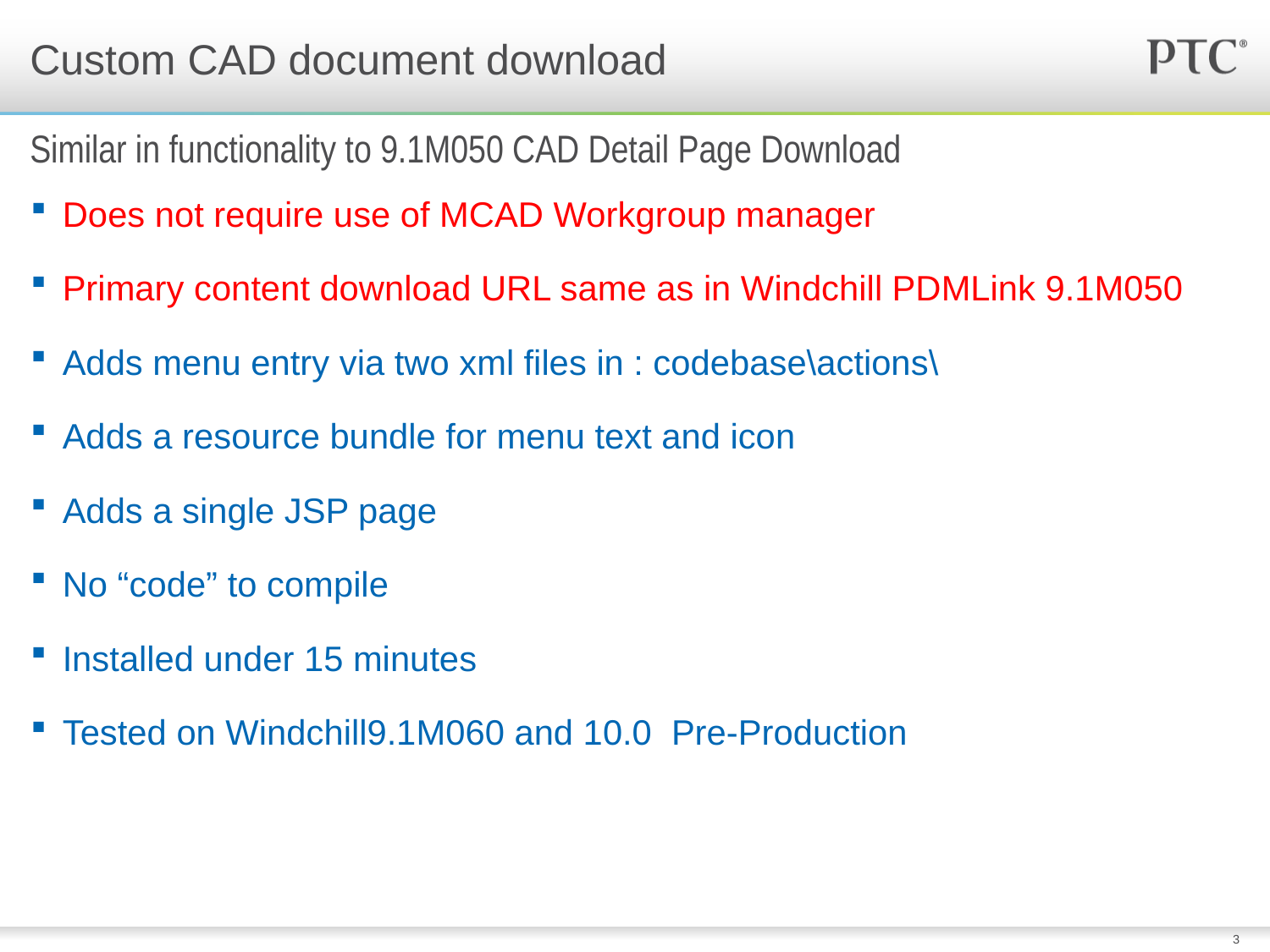

# Custom CAD document download
Similar in functionality to 9.1M050 CAD Detail Page Download
Does not require use of MCAD Workgroup manager
Primary content download URL same as in Windchill PDMLink 9.1M050
Adds menu entry via two xml files in : codebase\actions\
Adds a resource bundle for menu text and icon
Adds a single JSP page
No “code” to compile
Installed under 15 minutes
Tested on Windchill9.1M060 and 10.0  Pre-Production